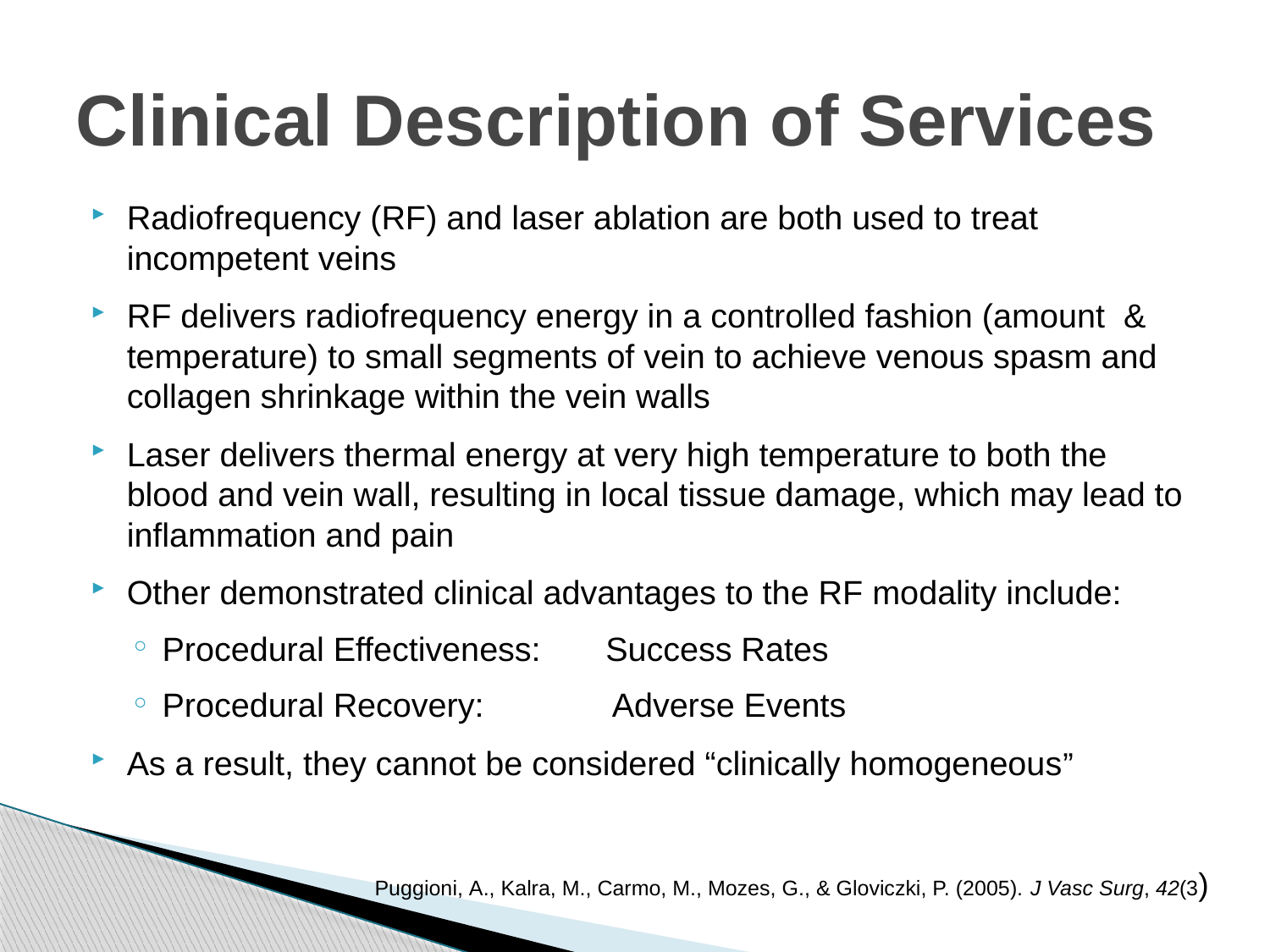

# Clinical Description of Services
Radiofrequency (RF) and laser ablation are both used to treat incompetent veins
RF delivers radiofrequency energy in a controlled fashion (amount  & temperature) to small segments of vein to achieve venous spasm and collagen shrinkage within the vein walls
Laser delivers thermal energy at very high temperature to both the blood and vein wall, resulting in local tissue damage, which may lead to inflammation and pain
Other demonstrated clinical advantages to the RF modality include:
Procedural Effectiveness:       Success Rates
Procedural Recovery:              Adverse Events
As a result, they cannot be considered “clinically homogeneous”
Puggioni, A., Kalra, M., Carmo, M., Mozes, G., & Gloviczki, P. (2005). J Vasc Surg, 42(3)